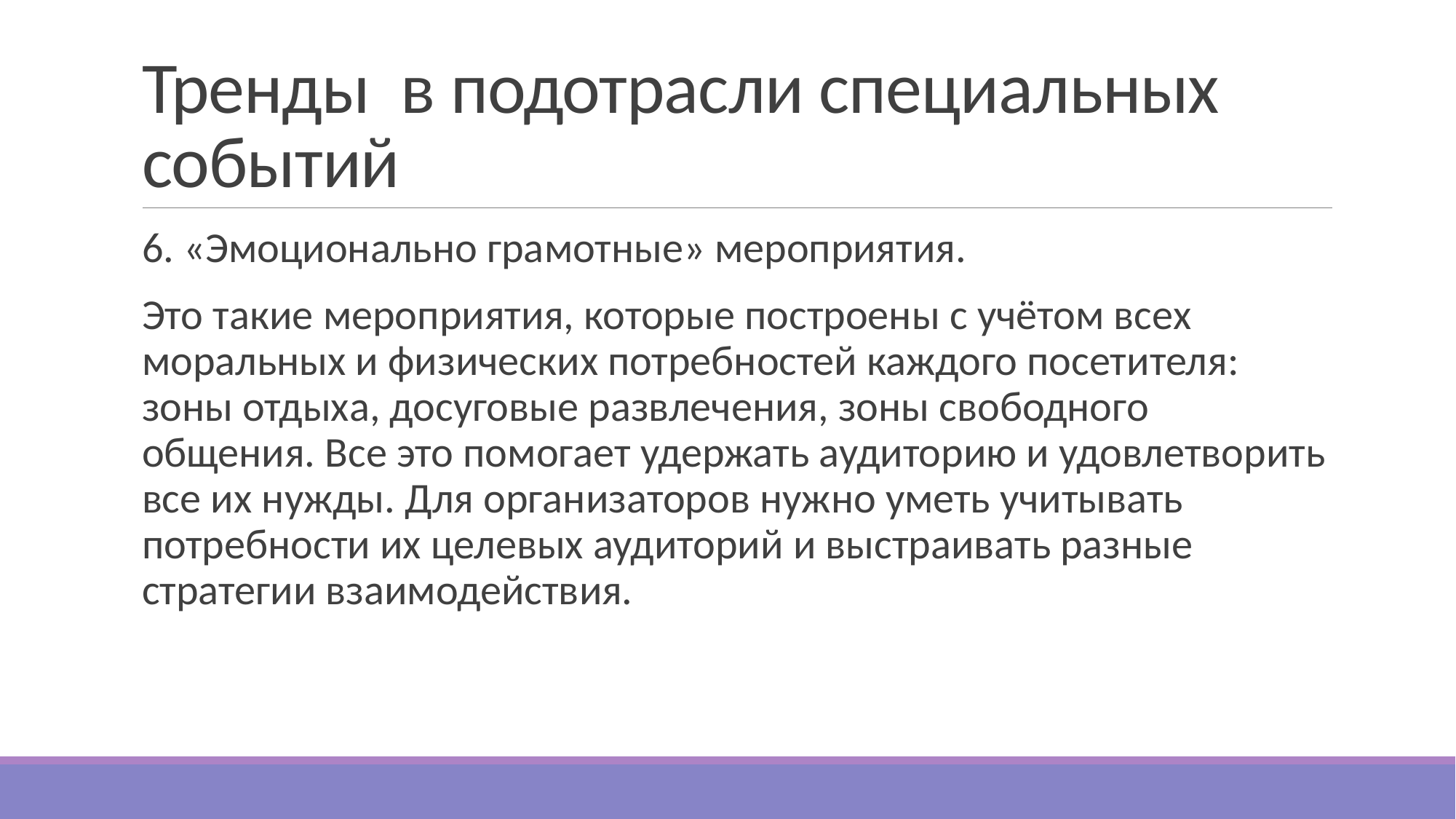

# Тренды  в подотрасли специальных событий
6. «Эмоционально грамотные» мероприятия.
Это такие мероприятия, которые построены с учётом всех моральных и физических потребностей каждого посетителя: зоны отдыха, досуговые развлечения, зоны свободного общения. Все это помогает удержать аудиторию и удовлетворить все их нужды. Для организаторов нужно уметь учитывать потребности их целевых аудиторий и выстраивать разные стратегии взаимодействия.